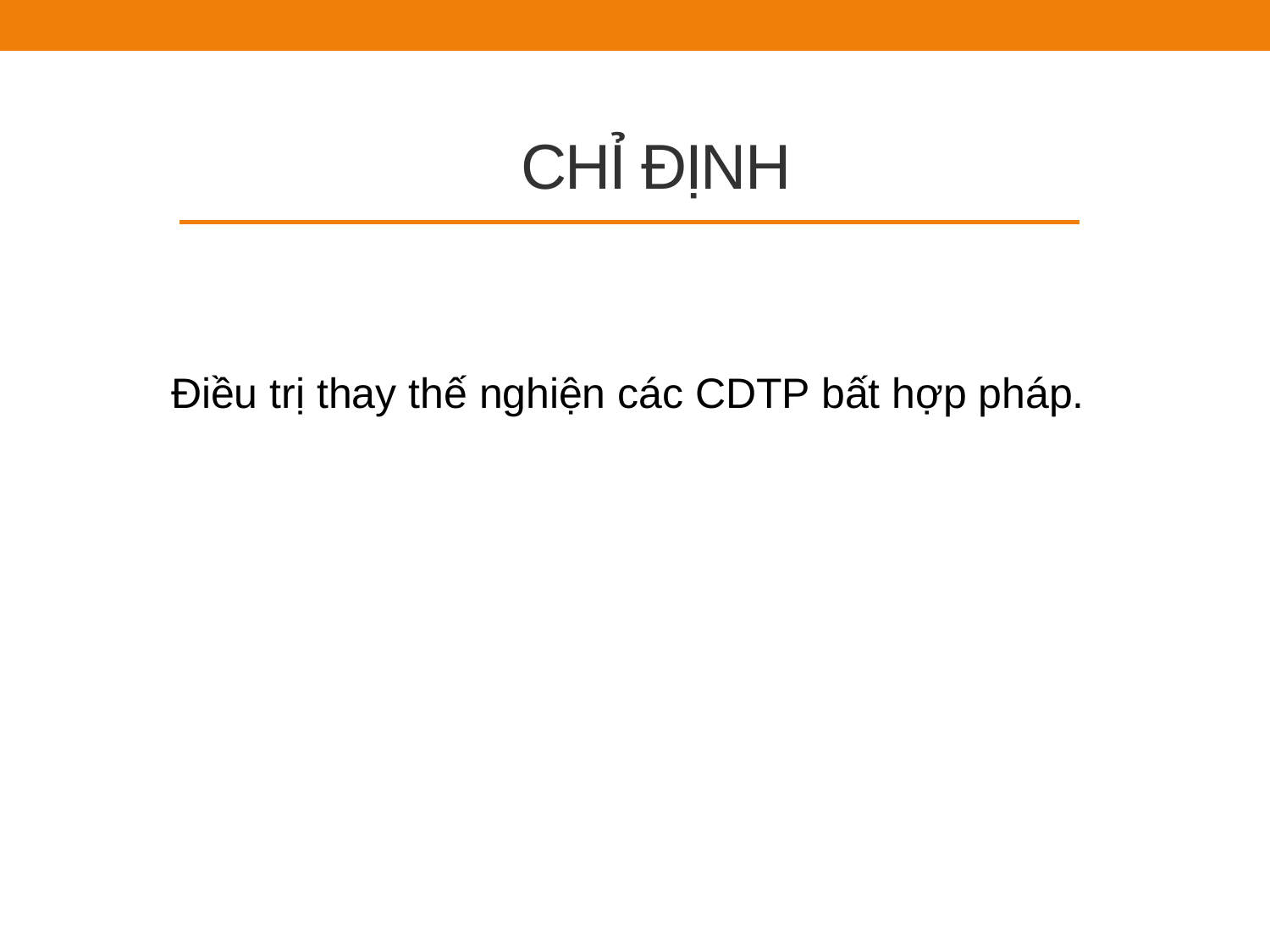

CHỈ ĐỊNH
Điều trị thay thế nghiện các CDTP bất hợp pháp.